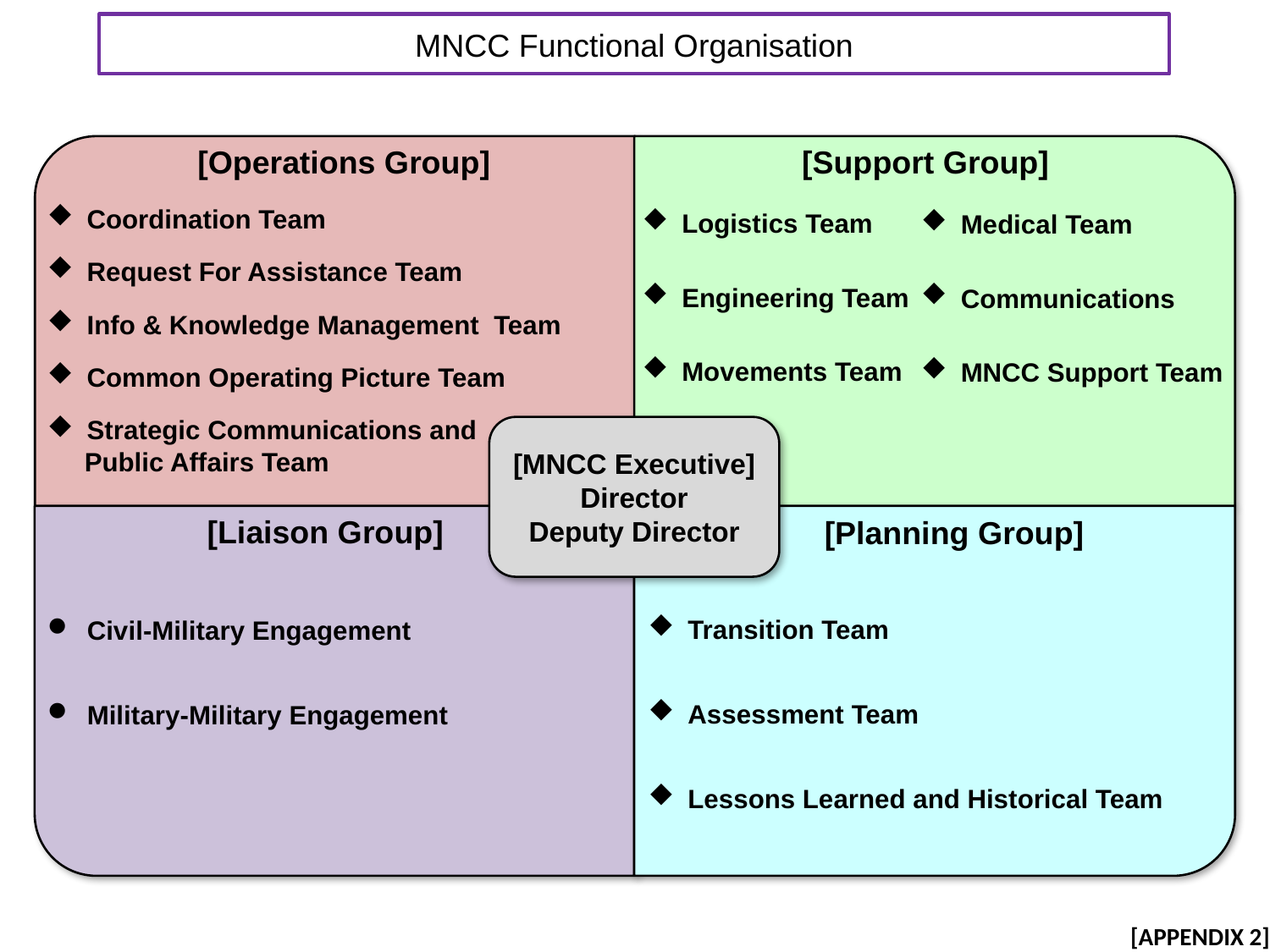

MNCC Functional Organisation
[Operations Group]
[Support Group]
Coordination Team
Request For Assistance Team
Info & Knowledge Management  Team
Common Operating Picture Team
Strategic Communications and
Public Affairs Team
Logistics Team
Engineering Team
Movements Team
Medical Team
Communications
MNCC Support Team
[MNCC Executive]
Director
Deputy Director

        [Liaison Group]
                    [Planning Group]
Transition Team
Assessment Team
Lessons Learned and Historical Team
Civil-Military Engagement
Military-Military Engagement
[APPENDIX 2]